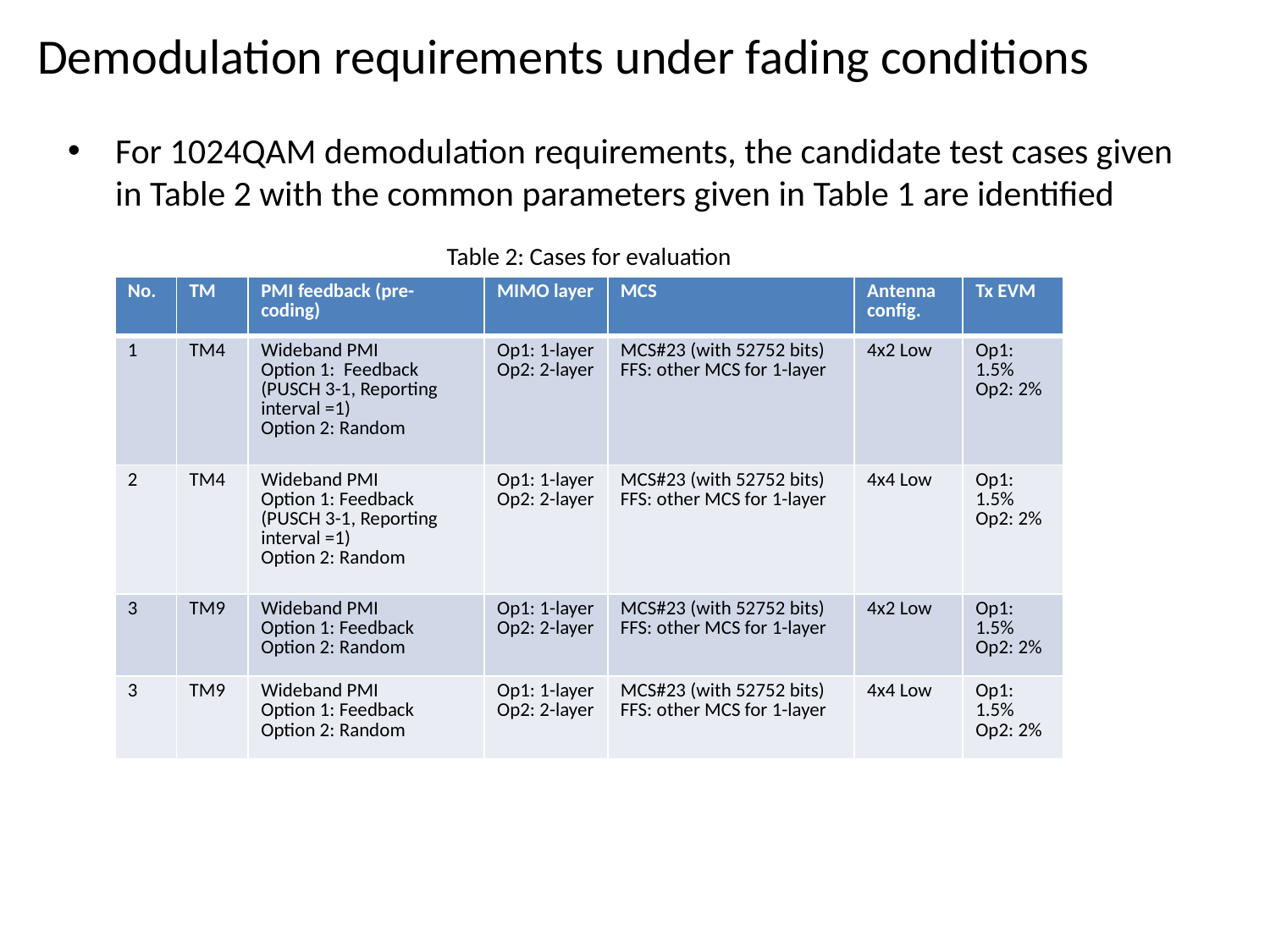

# Demodulation requirements under fading conditions
For 1024QAM demodulation requirements, the candidate test cases given in Table 2 with the common parameters given in Table 1 are identified
Table 2: Cases for evaluation
| No. | TM | PMI feedback (pre-coding) | MIMO layer | MCS | Antenna config. | Tx EVM |
| --- | --- | --- | --- | --- | --- | --- |
| 1 | TM4 | Wideband PMI Option 1: Feedback (PUSCH 3-1, Reporting interval =1) Option 2: Random | Op1: 1-layer Op2: 2-layer | MCS#23 (with 52752 bits) FFS: other MCS for 1-layer | 4x2 Low | Op1: 1.5% Op2: 2% |
| 2 | TM4 | Wideband PMI Option 1: Feedback (PUSCH 3-1, Reporting interval =1) Option 2: Random | Op1: 1-layer Op2: 2-layer | MCS#23 (with 52752 bits) FFS: other MCS for 1-layer | 4x4 Low | Op1: 1.5% Op2: 2% |
| 3 | TM9 | Wideband PMI Option 1: Feedback Option 2: Random | Op1: 1-layer Op2: 2-layer | MCS#23 (with 52752 bits) FFS: other MCS for 1-layer | 4x2 Low | Op1: 1.5% Op2: 2% |
| 3 | TM9 | Wideband PMI Option 1: Feedback Option 2: Random | Op1: 1-layer Op2: 2-layer | MCS#23 (with 52752 bits) FFS: other MCS for 1-layer | 4x4 Low | Op1: 1.5% Op2: 2% |